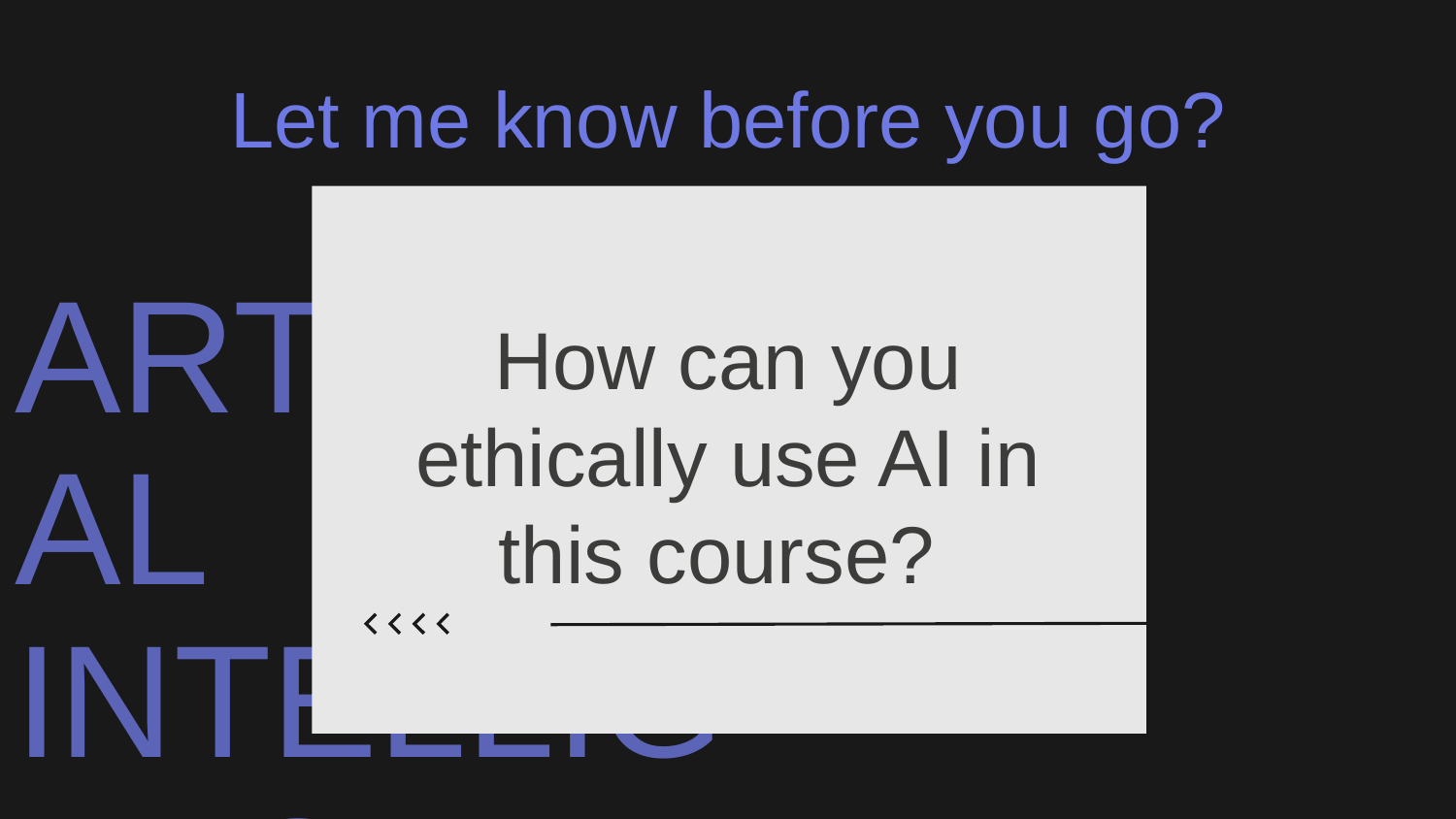

# Let me know before you go?

How can you ethically use AI in this course?